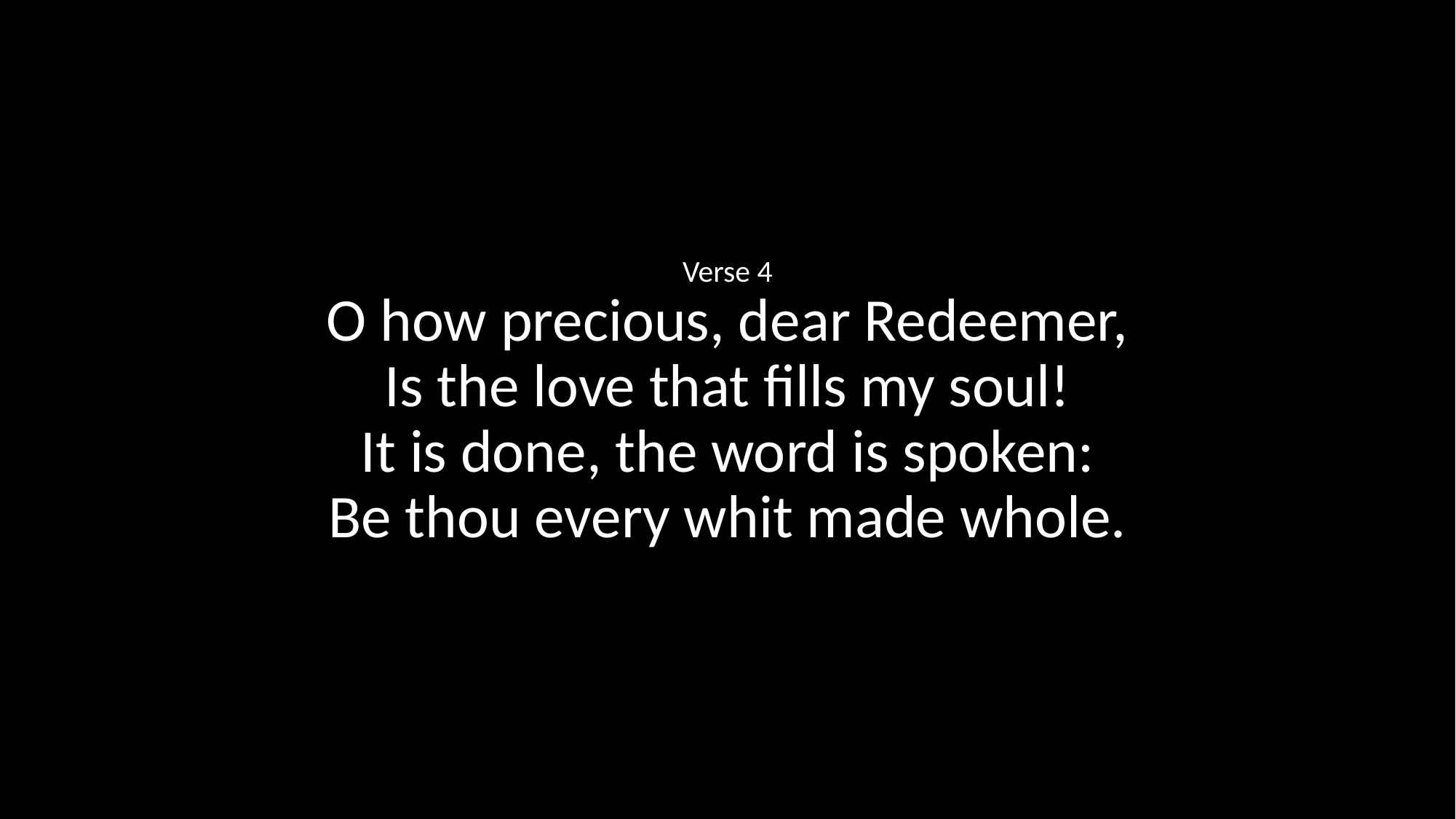

Verse 4
O how precious, dear Redeemer,
Is the love that fills my soul!
It is done, the word is spoken:
Be thou every whit made whole.